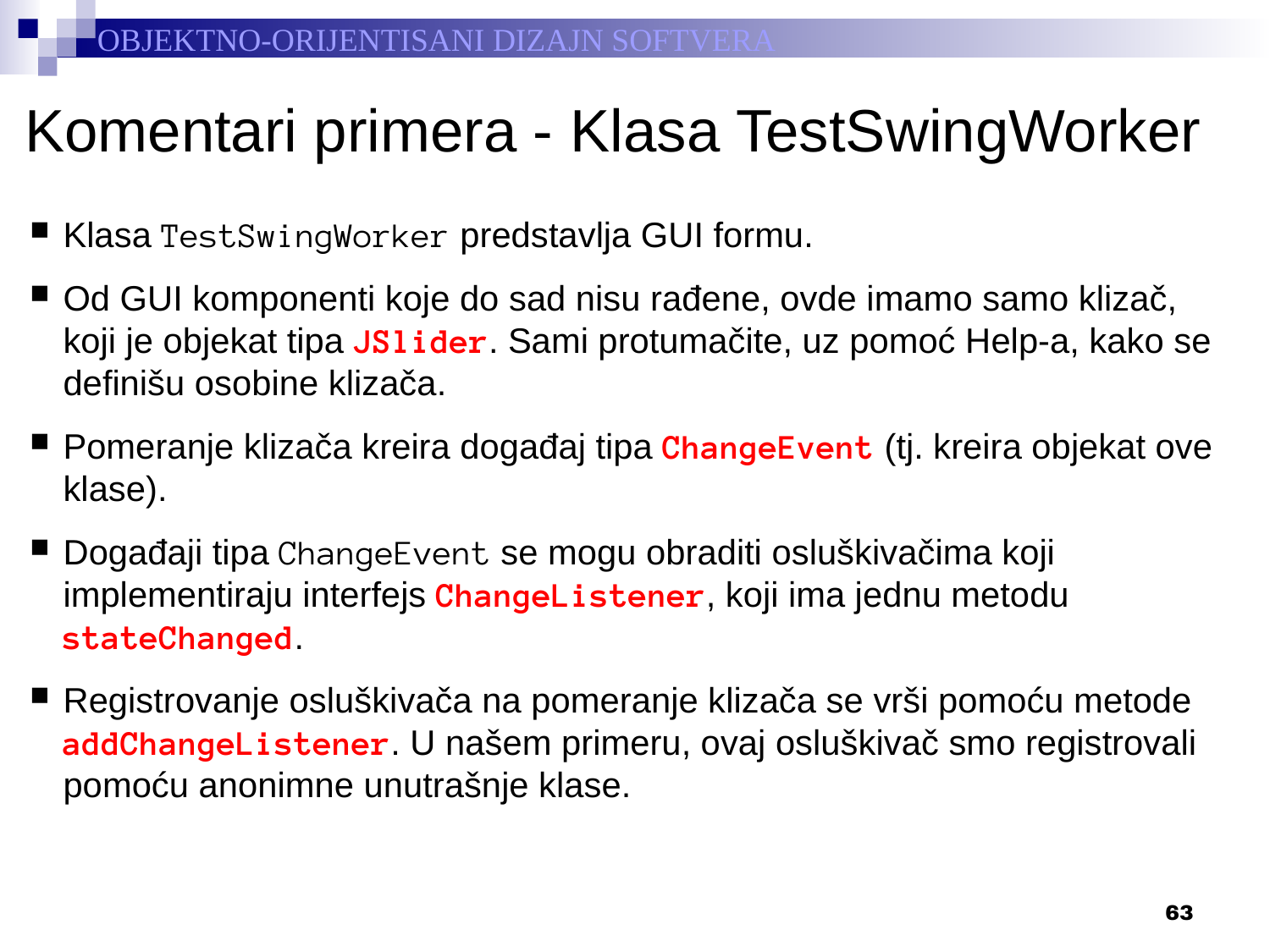

# Komentari primera - Klasa TestSwingWorker
Klasa TestSwingWorker predstavlja GUI formu.
Od GUI komponenti koje do sad nisu rađene, ovde imamo samo klizač, koji je objekat tipa JSlider. Sami protumačite, uz pomoć Help-a, kako se definišu osobine klizača.
Pomeranje klizača kreira događaj tipa ChangeEvent (tj. kreira objekat ove klase).
Događaji tipa ChangeEvent se mogu obraditi osluškivačima koji implementiraju interfejs ChangeListener, koji ima jednu metodu stateChanged.
Registrovanje osluškivača na pomeranje klizača se vrši pomoću metode addChangeListener. U našem primeru, ovaj osluškivač smo registrovali pomoću anonimne unutrašnje klase.
63